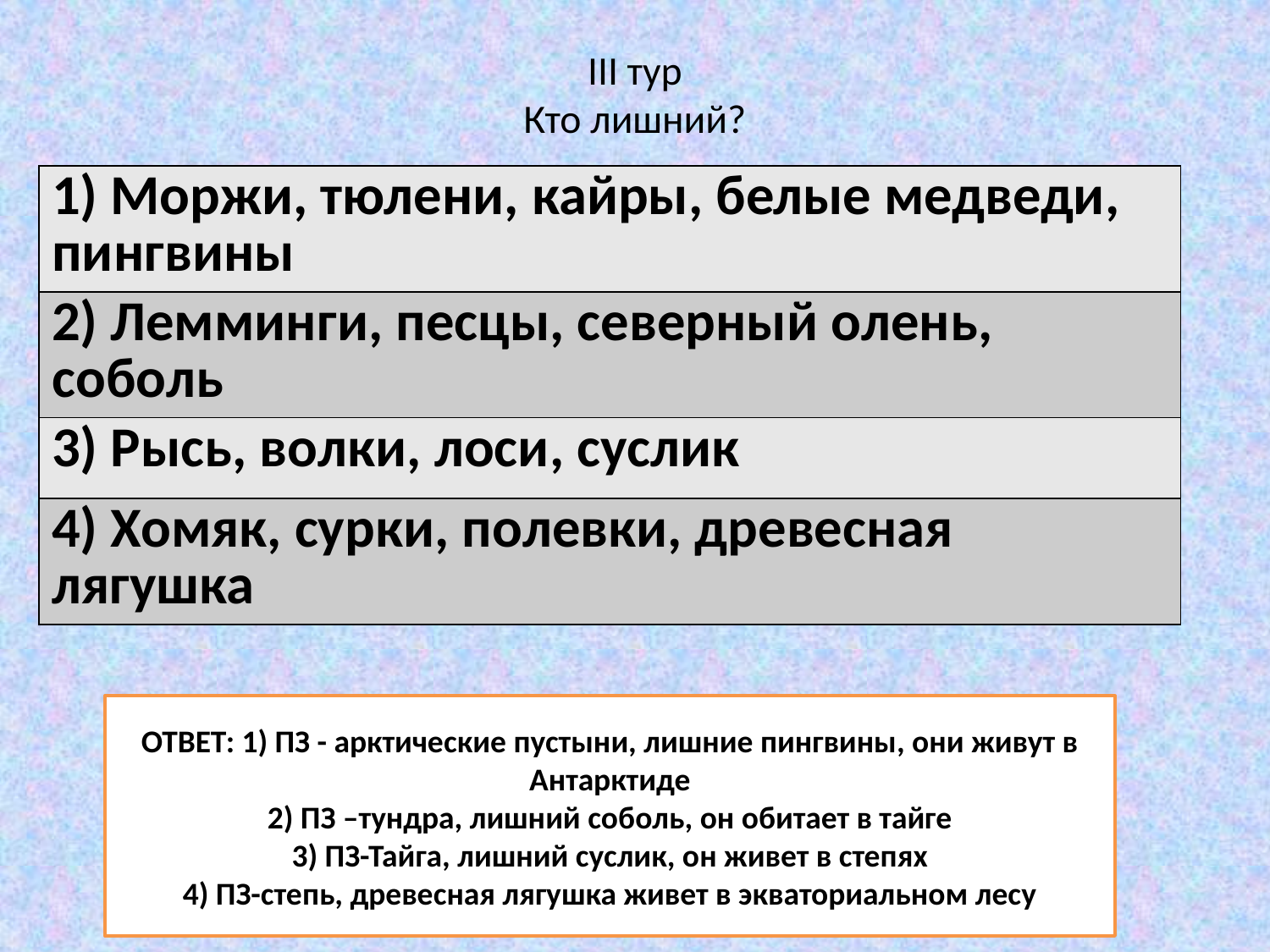

# III тур Кто лишний?
| 1) Моржи, тюлени, кайры, белые медведи, пингвины |
| --- |
| 2) Лемминги, песцы, северный олень, соболь |
| 3) Рысь, волки, лоси, суслик |
| 4) Хомяк, сурки, полевки, древесная лягушка |
ОТВЕТ: 1) ПЗ - арктические пустыни, лишние пингвины, они живут в Антарктиде
2) ПЗ –тундра, лишний соболь, он обитает в тайге
3) ПЗ-Тайга, лишний суслик, он живет в степях
4) ПЗ-степь, древесная лягушка живет в экваториальном лесу